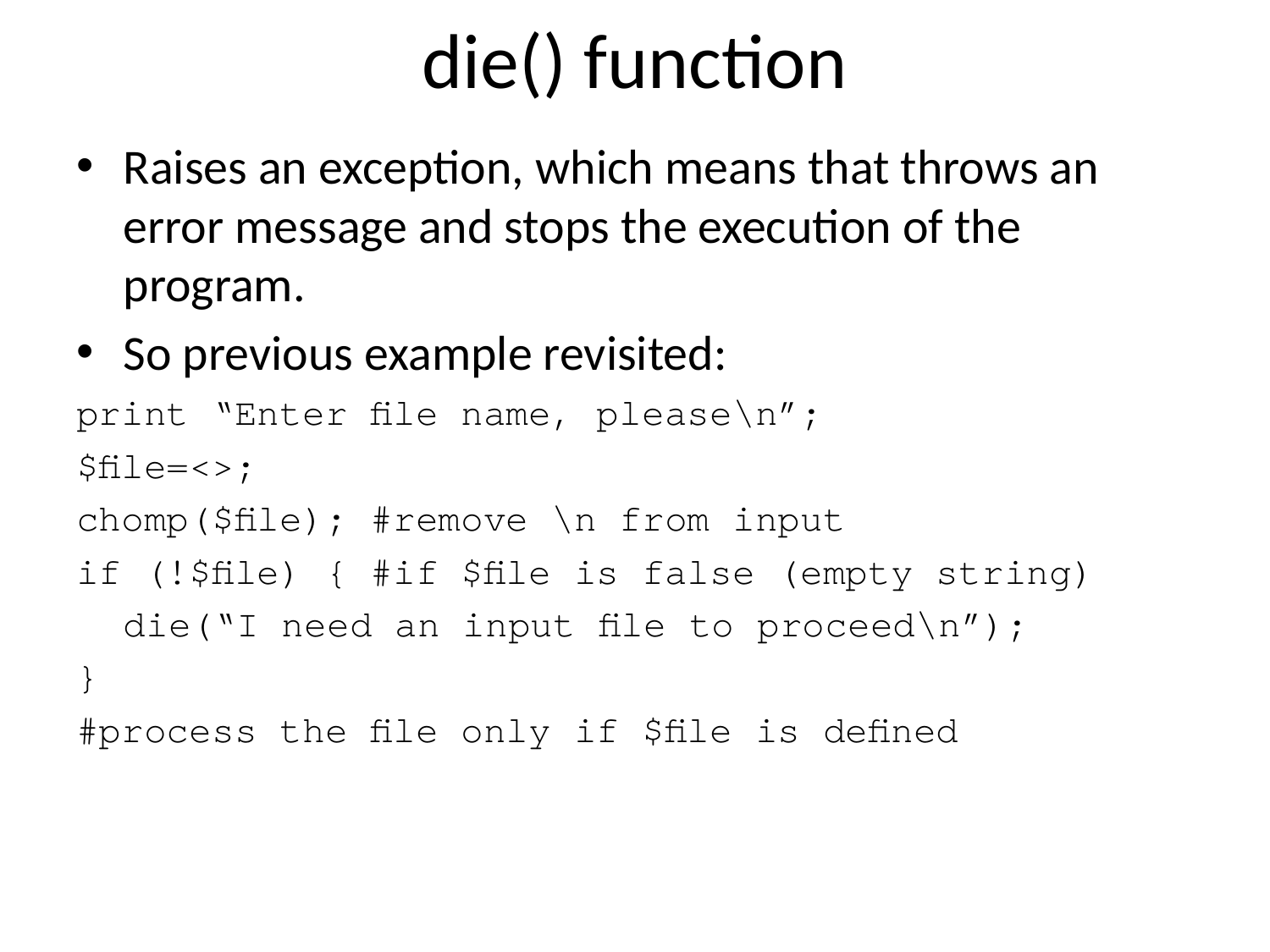

# die() function
Raises an exception, which means that throws an error message and stops the execution of the program.
So previous example revisited:
print “Enter file name, please\n”;
$file=<>;
chomp($file); #remove \n from input
if (!$file) { #if $file is false (empty string)
	die(“I need an input file to proceed\n”);
}
#process the file only if $file is defined